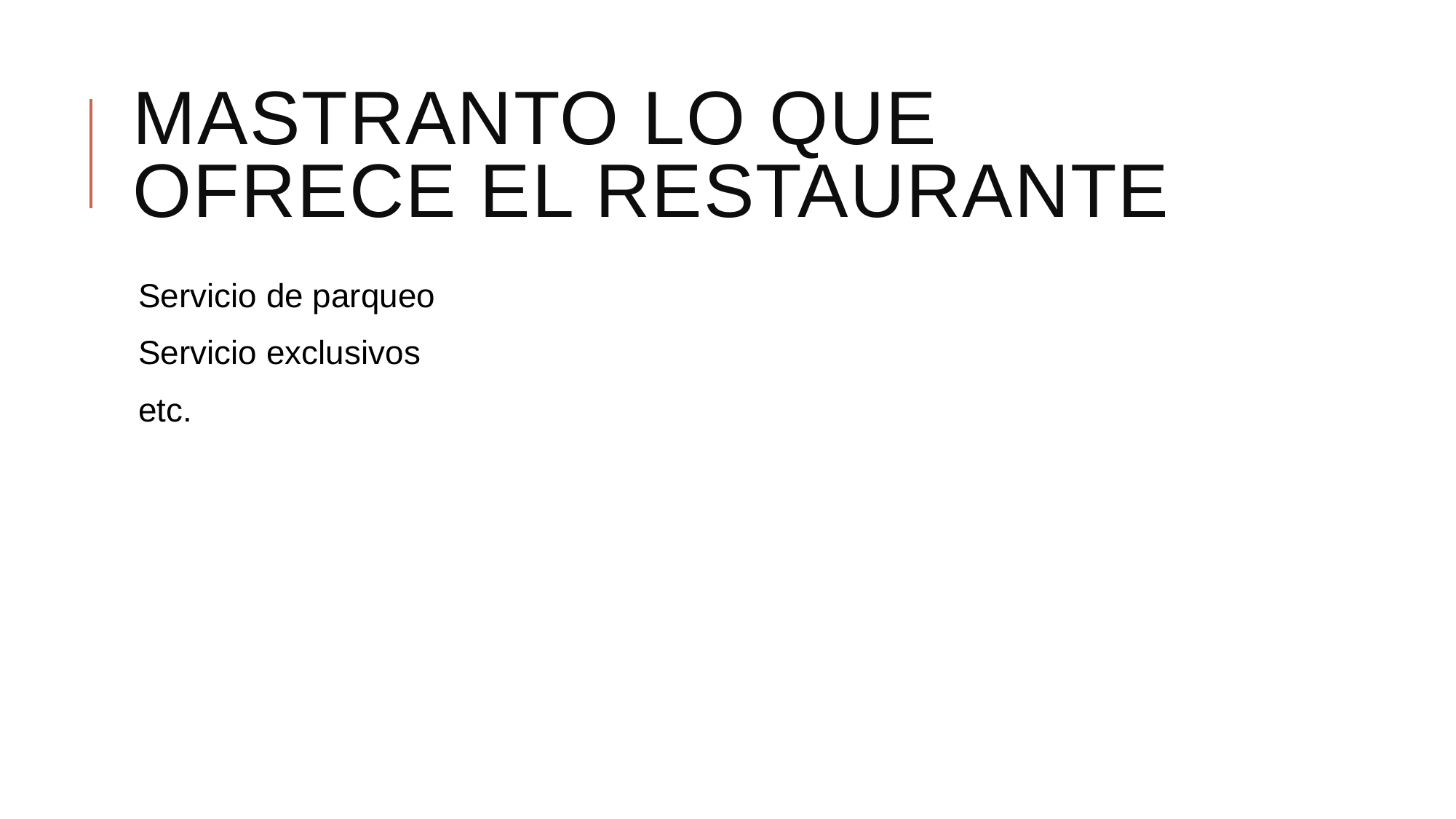

# Mastranto lo que ofrece el restaurante
Servicio de parqueo
Servicio exclusivos
etc.